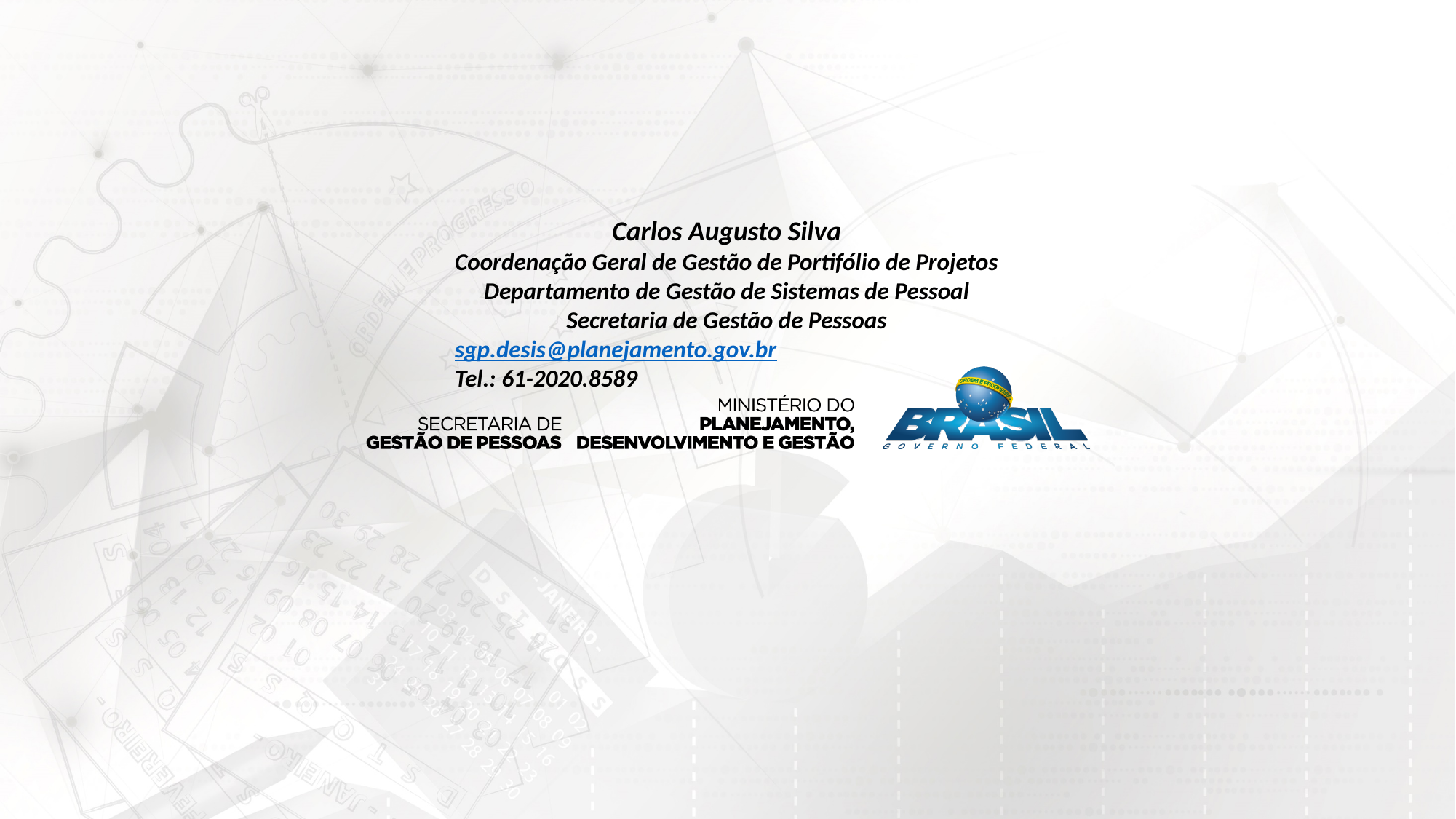

Carlos Augusto Silva
Coordenação Geral de Gestão de Portifólio de Projetos
Departamento de Gestão de Sistemas de Pessoal
Secretaria de Gestão de Pessoas
sgp.desis@planejamento.gov.br
Tel.: 61-2020.8589